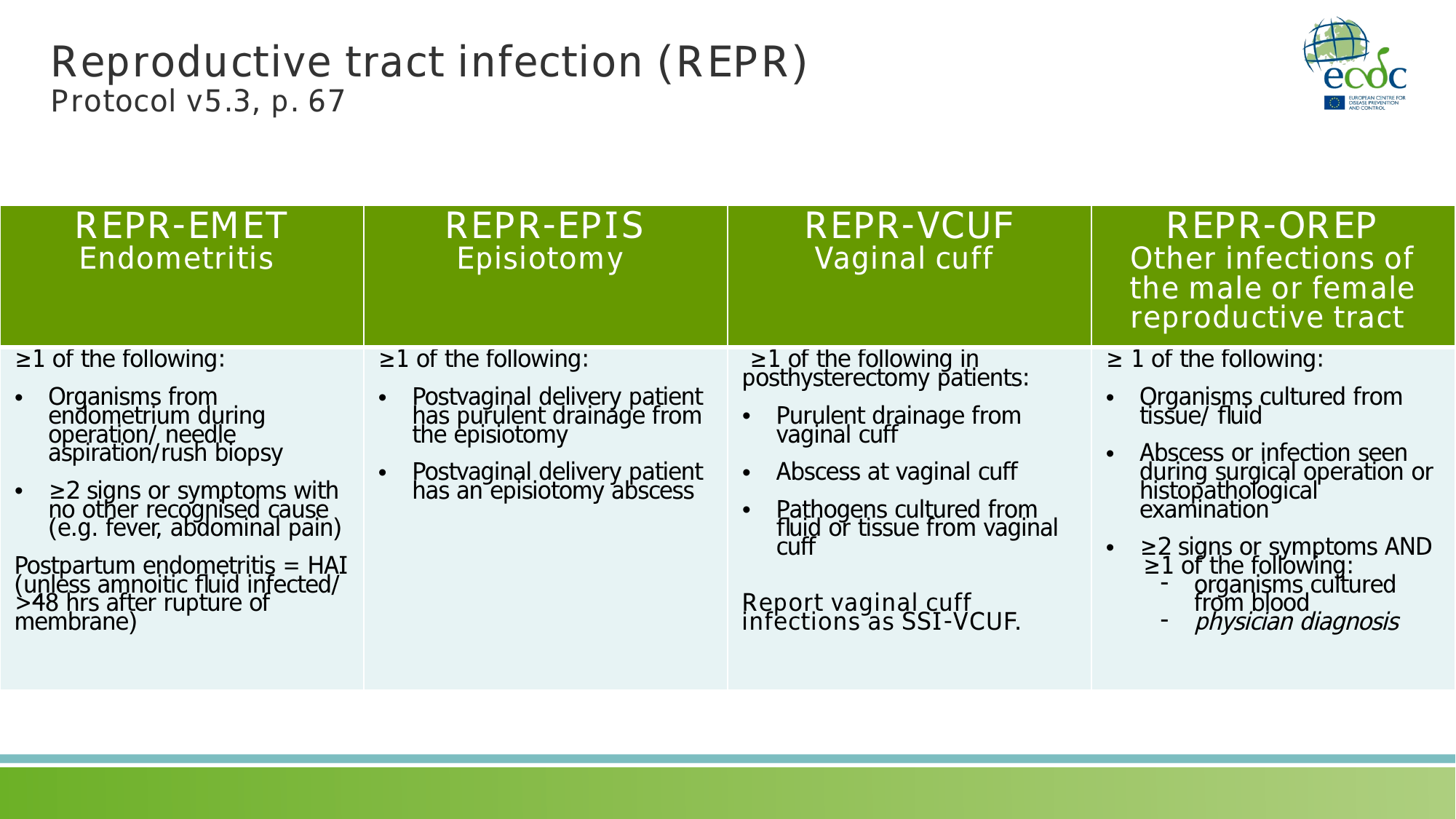

Reproductive tract infection (REPR)
Protocol v5.3, p. 67
| REPR-EMET Endometritis | REPR-EPIS Episiotomy | REPR-VCUF Vaginal cuff | REPR-OREP Other infections of the male or female reproductive tract |
| --- | --- | --- | --- |
| ≥1 of the following: Organisms from endometrium during operation/ needle aspiration/rush biopsy ≥2 signs or symptoms with no other recognised cause (e.g. fever, abdominal pain)   Postpartum endometritis = HAI (unless amnoitic fluid infected/ >48 hrs after rupture of membrane) | ≥1 of the following: Postvaginal delivery patient has purulent drainage from the episiotomy Postvaginal delivery patient has an episiotomy abscess | ≥1 of the following in posthysterectomy patients: Purulent drainage from vaginal cuff Abscess at vaginal cuff Pathogens cultured from fluid or tissue from vaginal cuff   Report vaginal cuff infections as SSI-VCUF. | ≥ 1 of the following: Organisms cultured from tissue/ fluid Abscess or infection seen during surgical operation or histopathological examination ≥2 signs or symptoms AND ≥1 of the following: organisms cultured from blood physician diagnosis |